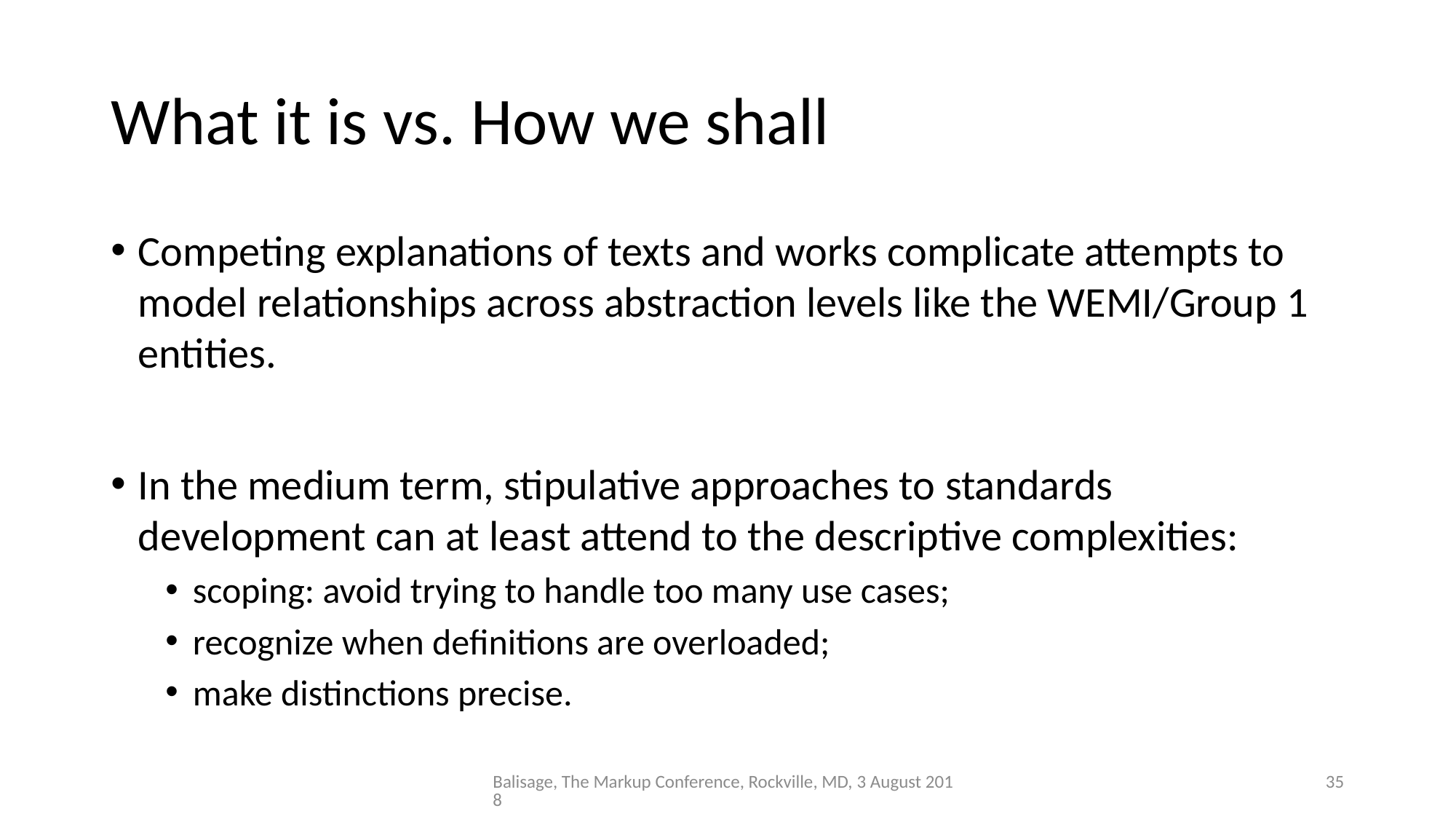

# What it is vs. How we shall
Competing explanations of texts and works complicate attempts to model relationships across abstraction levels like the WEMI/Group 1 entities.

In the medium term, stipulative approaches to standards development can at least attend to the descriptive complexities:
scoping: avoid trying to handle too many use cases;
recognize when definitions are overloaded;
make distinctions precise.

Balisage, The Markup Conference, Rockville, MD, 3 August 2018
35